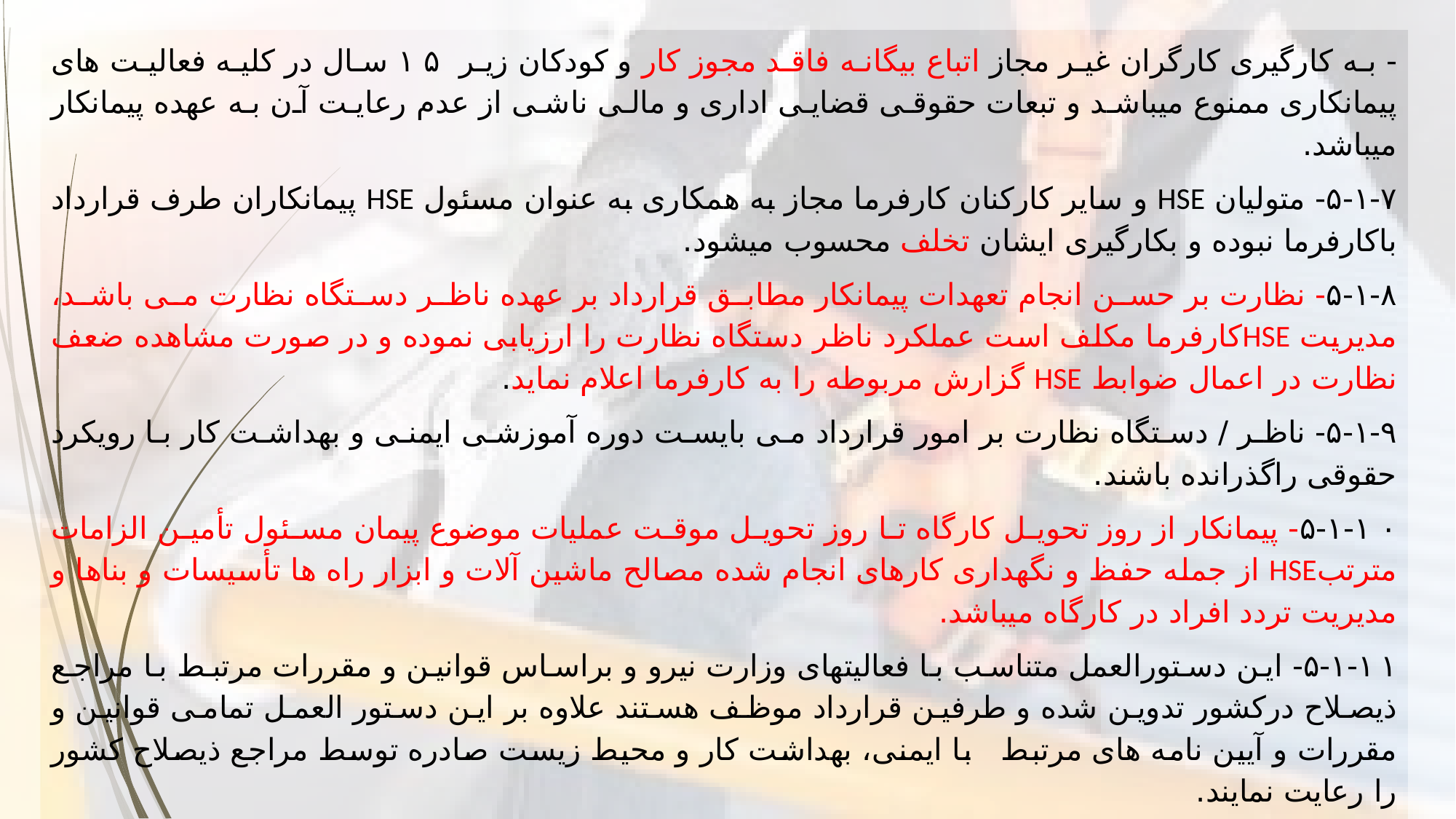

- به کارگیری کارگران غیر مجاز اتباع بیگانه فاقد مجوز کار و کودکان زیر ۱۵ سال در کلیه فعالیت های پیمانکاری ممنوع میباشد و تبعات حقوقی قضایی اداری و مالی ناشی از عدم رعایت آن به عهده پیمانکار میباشد.
۵-۱-۷- متولیان HSE و سایر کارکنان کارفرما مجاز به همکاری به عنوان مسئول HSE پیمانکاران طرف قرارداد باکارفرما نبوده و بکارگیری ایشان تخلف محسوب میشود.
۵-۱-۸- نظارت بر حسن انجام تعهدات پیمانکار مطابق قرارداد بر عهده ناظر دستگاه نظارت می باشد، مدیریت HSEکارفرما مکلف است عملکرد ناظر دستگاه نظارت را ارزیابی نموده و در صورت مشاهده ضعف نظارت در اعمال ضوابط HSE گزارش مربوطه را به کارفرما اعلام نماید.
۵-۱-۹- ناظر / دستگاه نظارت بر امور قرارداد می بایست دوره آموزشی ایمنی و بهداشت کار با رویکرد حقوقی راگذرانده باشند.
۵-۱-۱۰- پیمانکار از روز تحویل کارگاه تا روز تحویل موقت عملیات موضوع پیمان مسئول تأمين الزامات مترتبHSE از جمله حفظ و نگهداری کارهای انجام شده مصالح ماشین آلات و ابزار راه ها تأسیسات و بناها و مدیریت تردد افراد در کارگاه میباشد.
۵-۱-۱۱- این دستورالعمل متناسب با فعالیتهای وزارت نیرو و براساس قوانین و مقررات مرتبط با مراجع ذیصلاح درکشور تدوین شده و طرفین قرارداد موظف هستند علاوه بر این دستور العمل تمامی قوانین و مقررات و آیین نامه های مرتبط   با ایمنی، بهداشت کار و محیط زیست صادره توسط مراجع ذیصلاح کشور را رعایت نمایند.
۵-۱-۱۲- این دستور العمل به عنوان مرجع تعيين الزامات HSE باید ضمیمه قراردادها گردد و کارفرما مکلف است براساس این دستور العمل الزامات عمومی و تخصصی هر پیمان را به صورت جداگانه احصاء و در اسناد پیمان درج نماید.